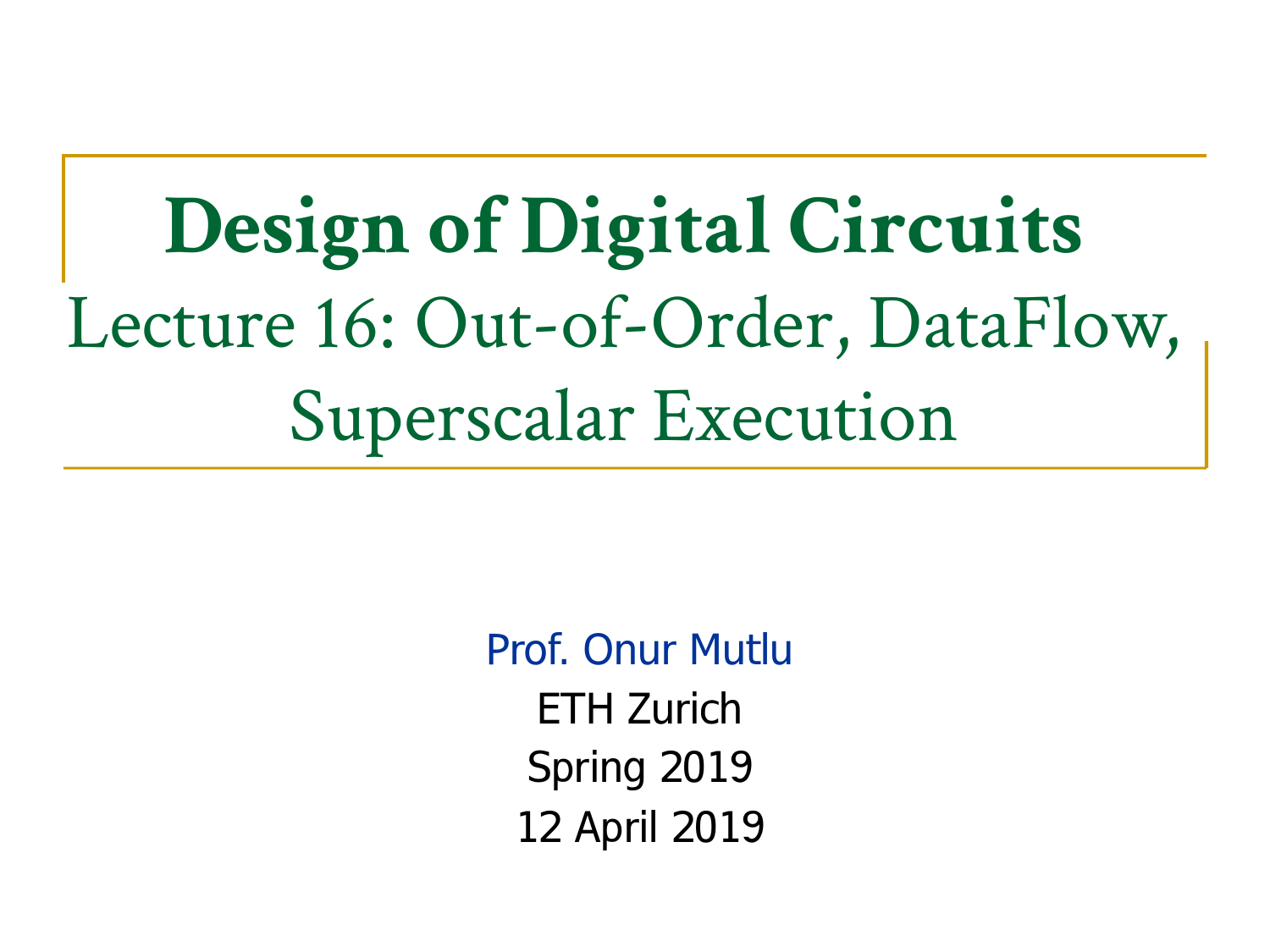

# Design of Digital Circuits Lecture 16: Out-of-Order, DataFlow, Superscalar Execution

Prof. Onur Mutlu
ETH Zurich
Spring 2019
12 April 2019